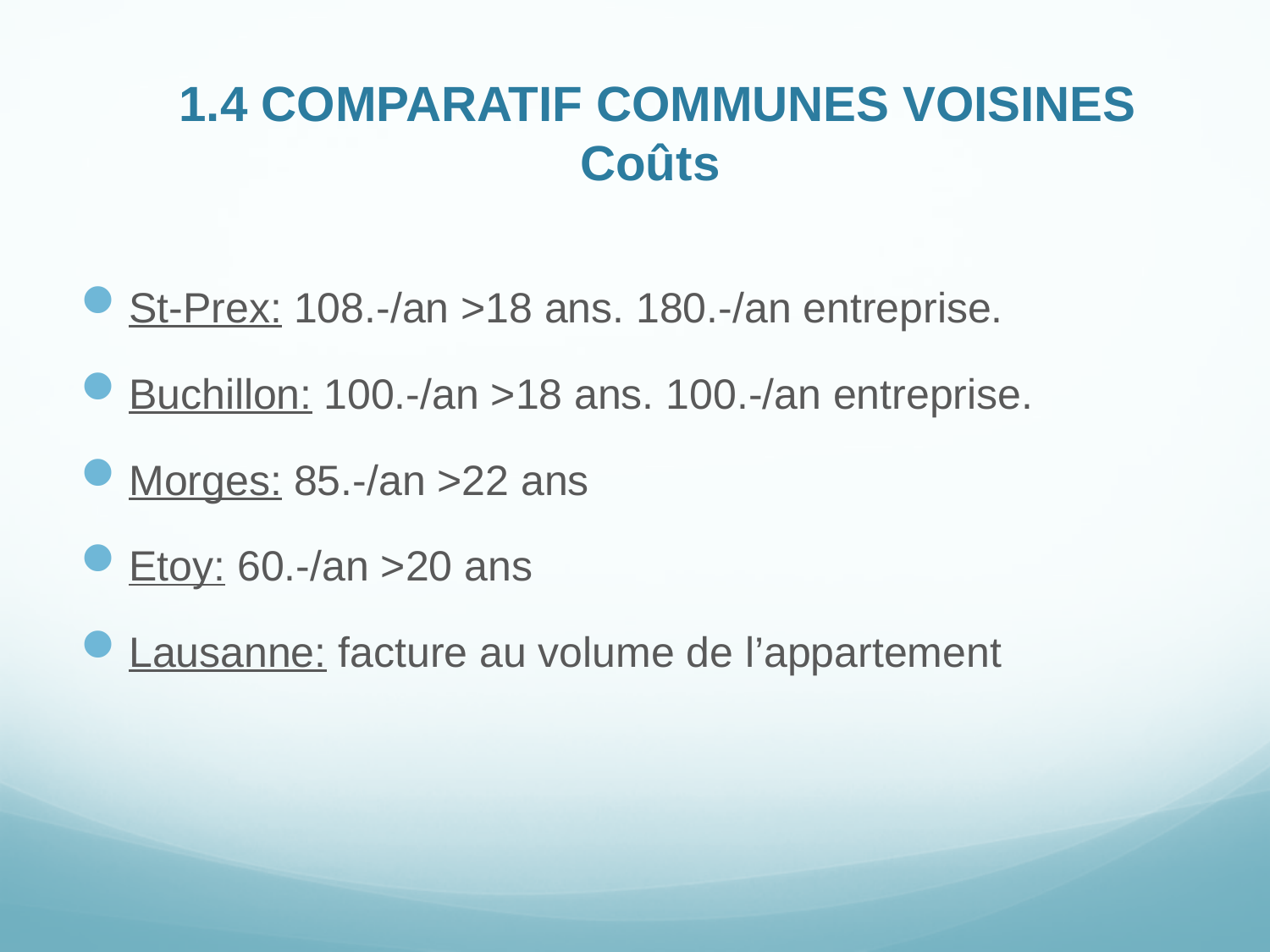

# 1.4 Comparatif communes voisines Coûts
St-Prex: 108.-/an >18 ans. 180.-/an entreprise.
Buchillon: 100.-/an >18 ans. 100.-/an entreprise.
Morges: 85.-/an >22 ans
Etoy: 60.-/an >20 ans
Lausanne: facture au volume de l’appartement